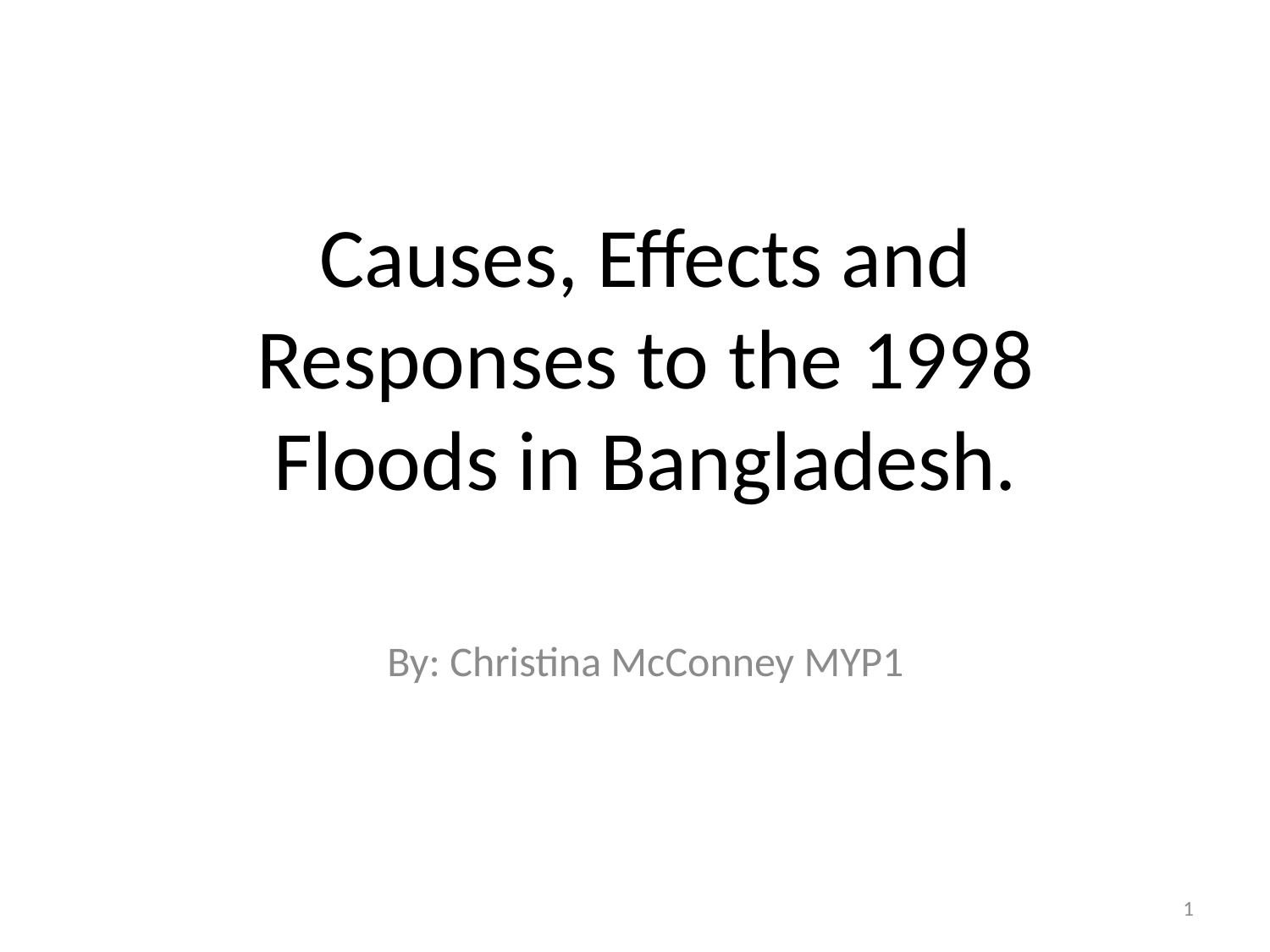

Causes, Effects and Responses to the 1998 Floods in Bangladesh.

By: Christina McConney MYP1
1